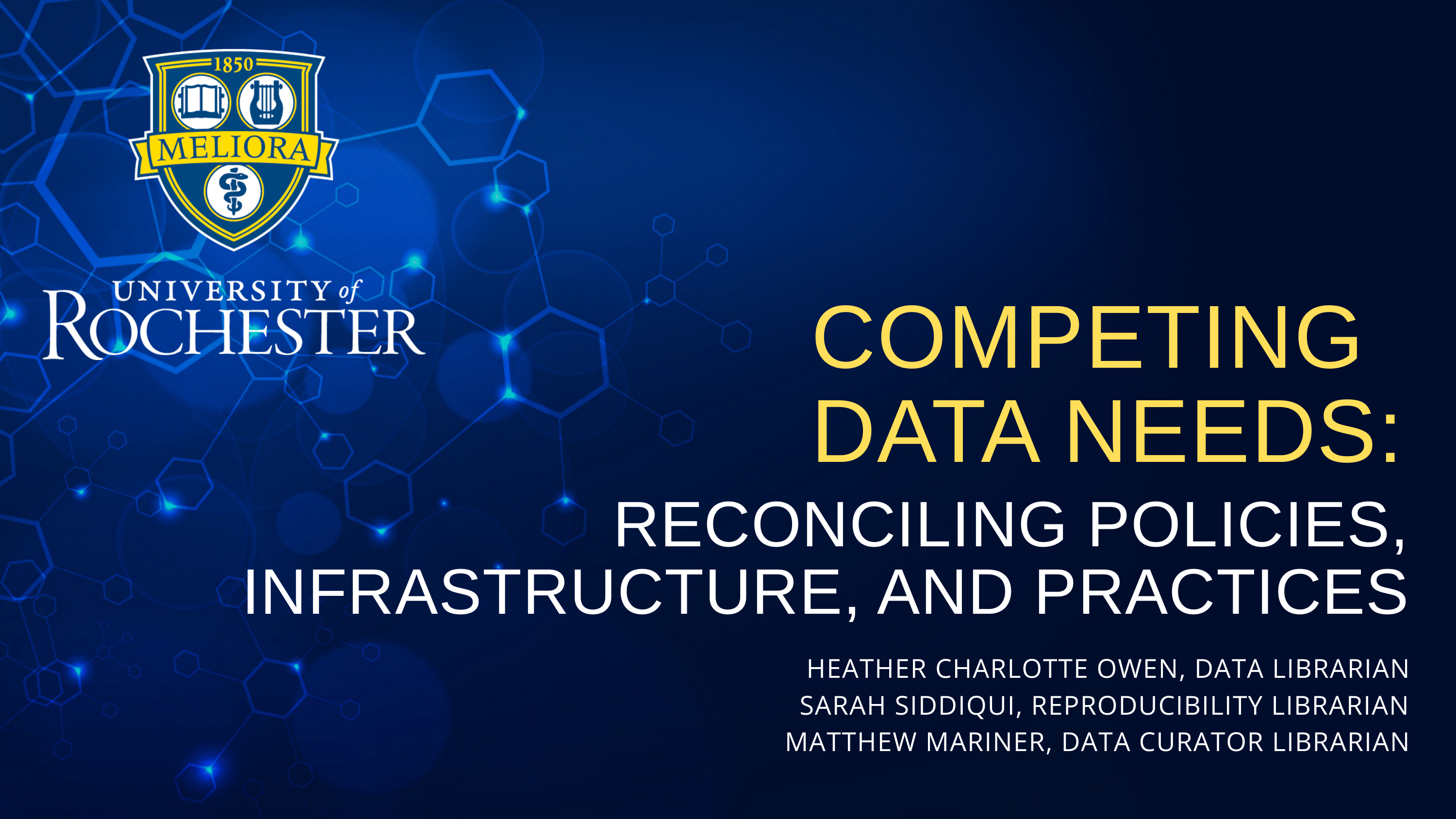

COMPETING DATA NEEDS:
RECONCILING POLICIES, INFRASTRUCTURE, AND PRACTICES

 HEATHER CHARLOTTE OWEN, DATA LIBRARIAN
 SARAH SIDDIQUI, REPRODUCIBILITY LIBRARIAN MATTHEW MARINER, DATA CURATOR LIBRARIAN